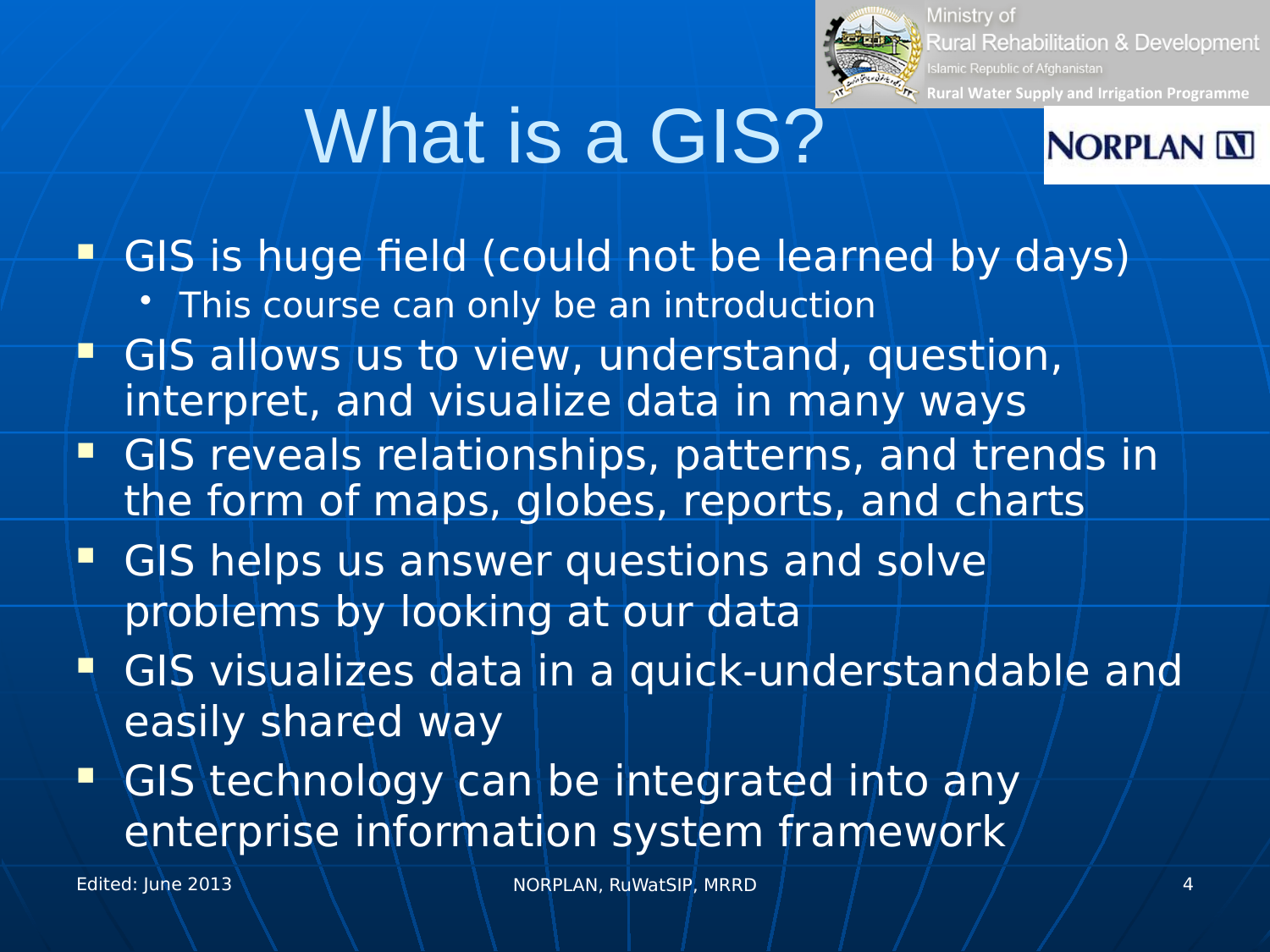

# What is a GIS?
GIS is huge field (could not be learned by days)
This course can only be an introduction
GIS allows us to view, understand, question, interpret, and visualize data in many ways
GIS reveals relationships, patterns, and trends in the form of maps, globes, reports, and charts
GIS helps us answer questions and solve problems by looking at our data
GIS visualizes data in a quick-understandable and easily shared way
GIS technology can be integrated into any enterprise information system framework
Edited: June 2013
4
NORPLAN, RuWatSIP, MRRD